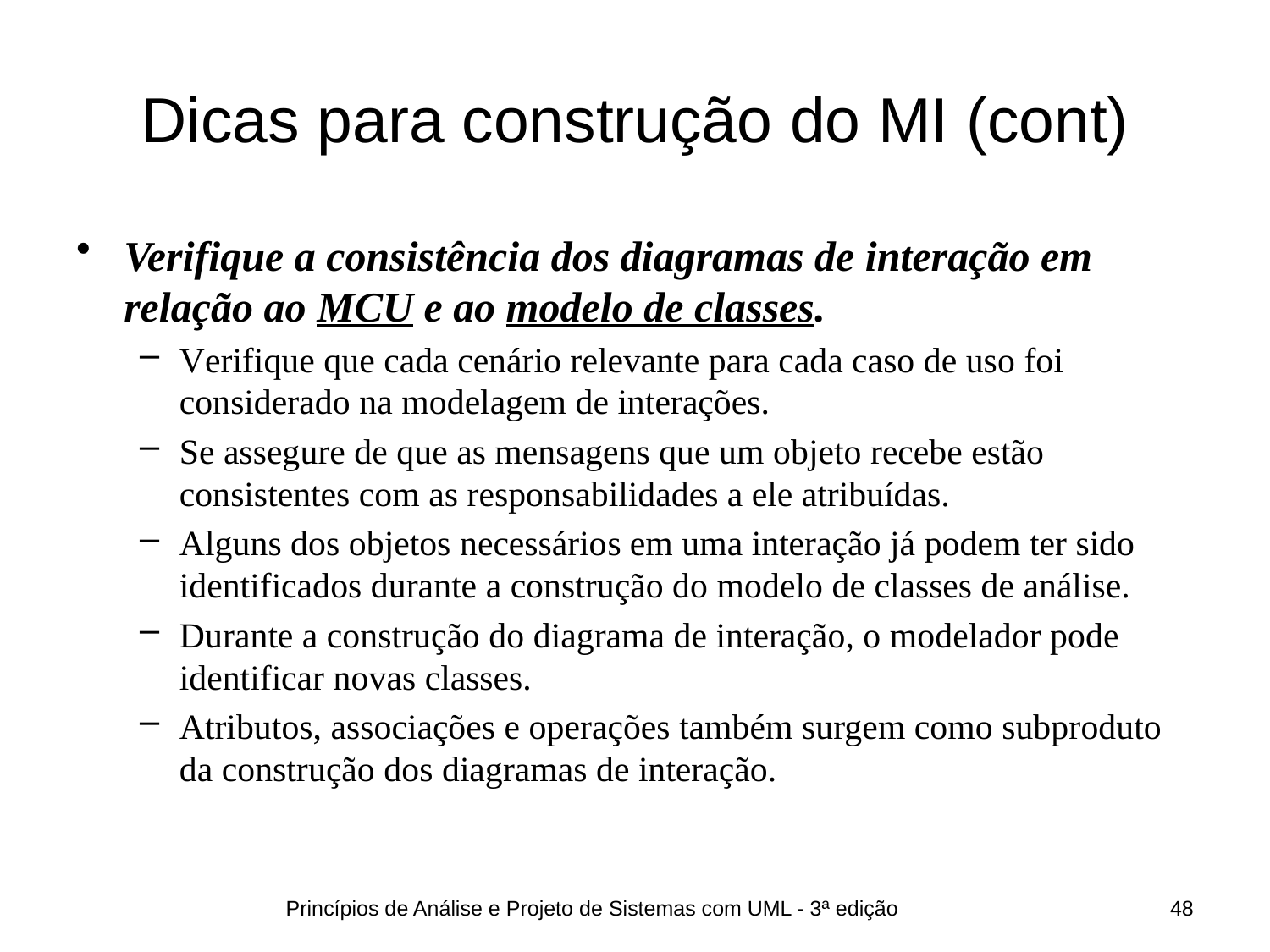

# Dicas para construção do MI (cont)
Verifique a consistência dos diagramas de interação em relação ao MCU e ao modelo de classes.
Verifique que cada cenário relevante para cada caso de uso foi considerado na modelagem de interações.
Se assegure de que as mensagens que um objeto recebe estão consistentes com as responsabilidades a ele atribuídas.
Alguns dos objetos necessários em uma interação já podem ter sido identificados durante a construção do modelo de classes de análise.
Durante a construção do diagrama de interação, o modelador pode identificar novas classes.
Atributos, associações e operações também surgem como subproduto da construção dos diagramas de interação.
Princípios de Análise e Projeto de Sistemas com UML - 3ª edição
48